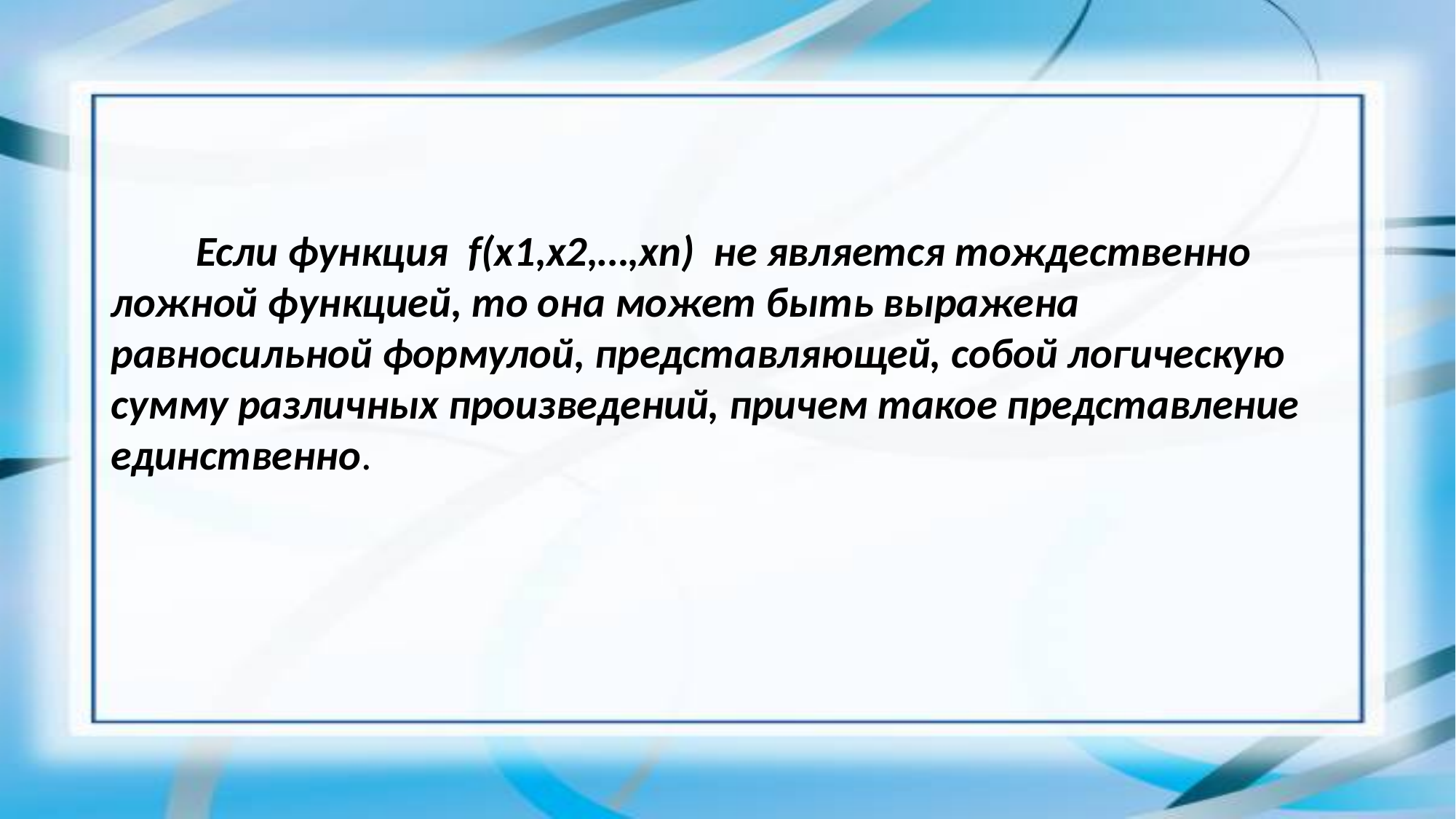

#
Если функция  f(x1,x2,…,xn)  не является тождественно ложной функцией, то она может быть выражена равносильной формулой, представляющей, собой логическую сумму различных произведений, причем такое представление единственно.